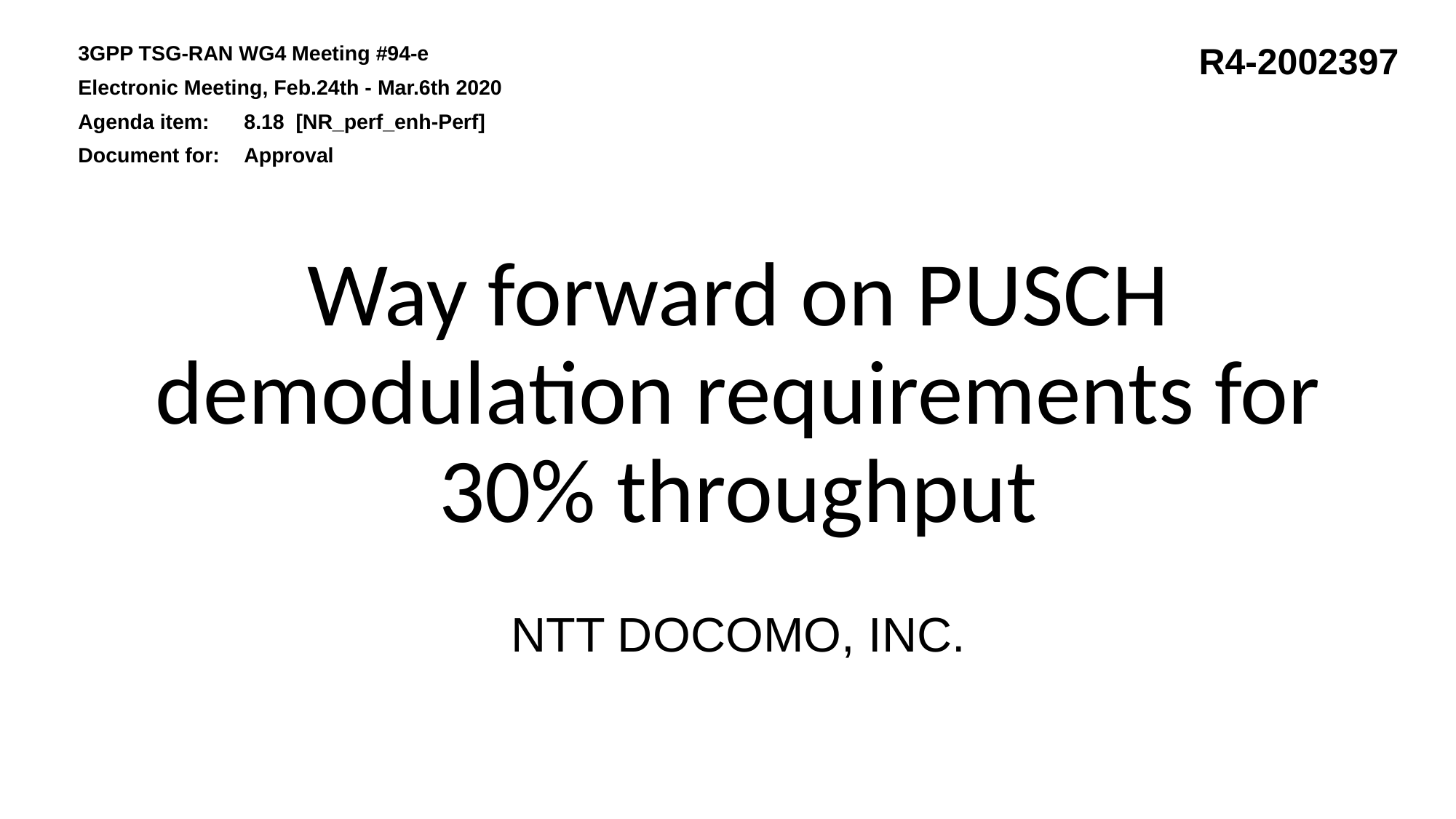

3GPP TSG-RAN WG4 Meeting #94-e
Electronic Meeting, Feb.24th - Mar.6th 2020
Agenda item:	8.18  [NR_perf_enh-Perf]
Document for:	Approval
R4-2002397
# Way forward on PUSCH demodulation requirements for 30% throughput
NTT DOCOMO, INC.